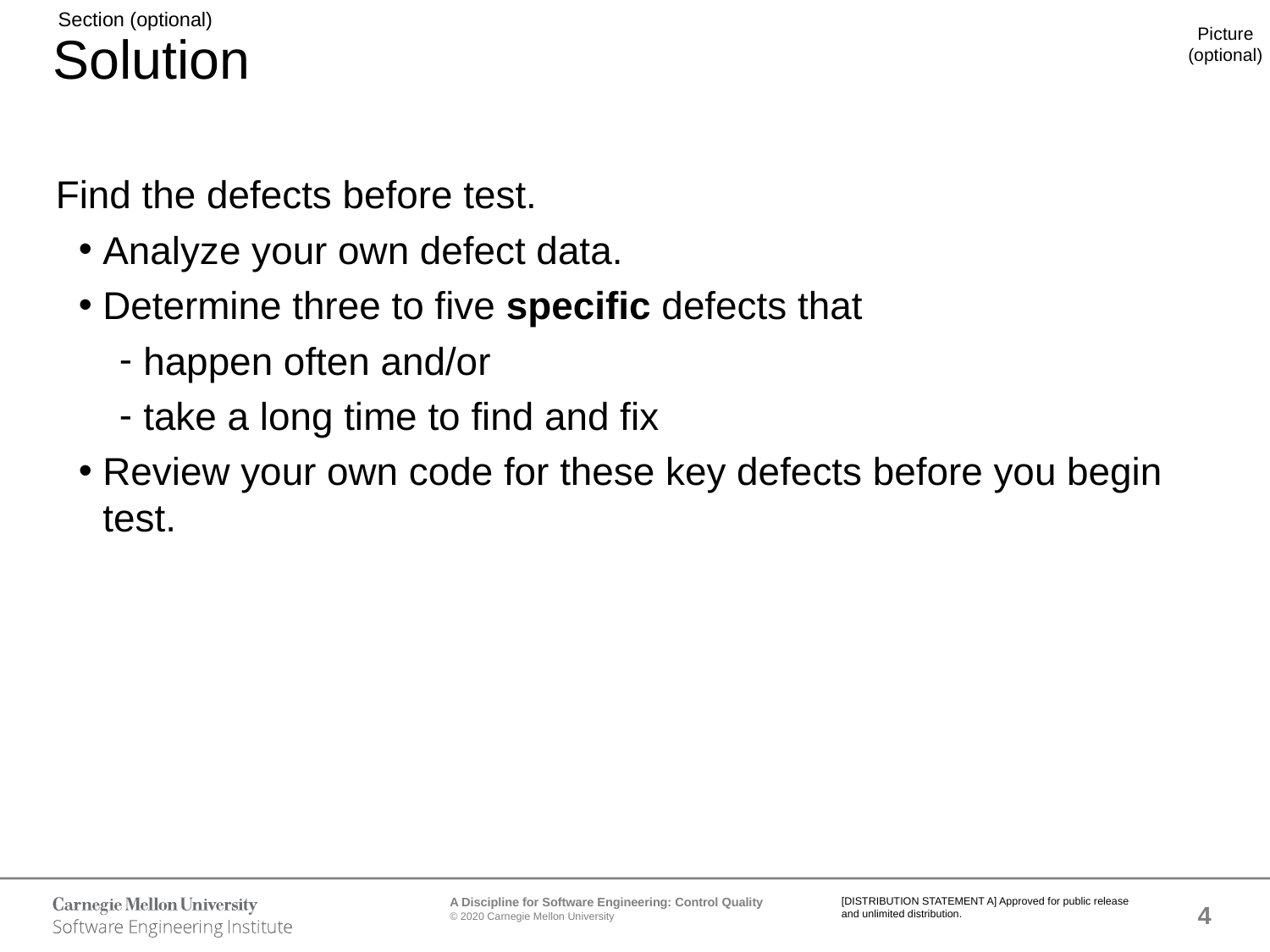

# Solution
Find the defects before test.
Analyze your own defect data.
Determine three to five specific defects that
happen often and/or
take a long time to find and fix
Review your own code for these key defects before you begin test.